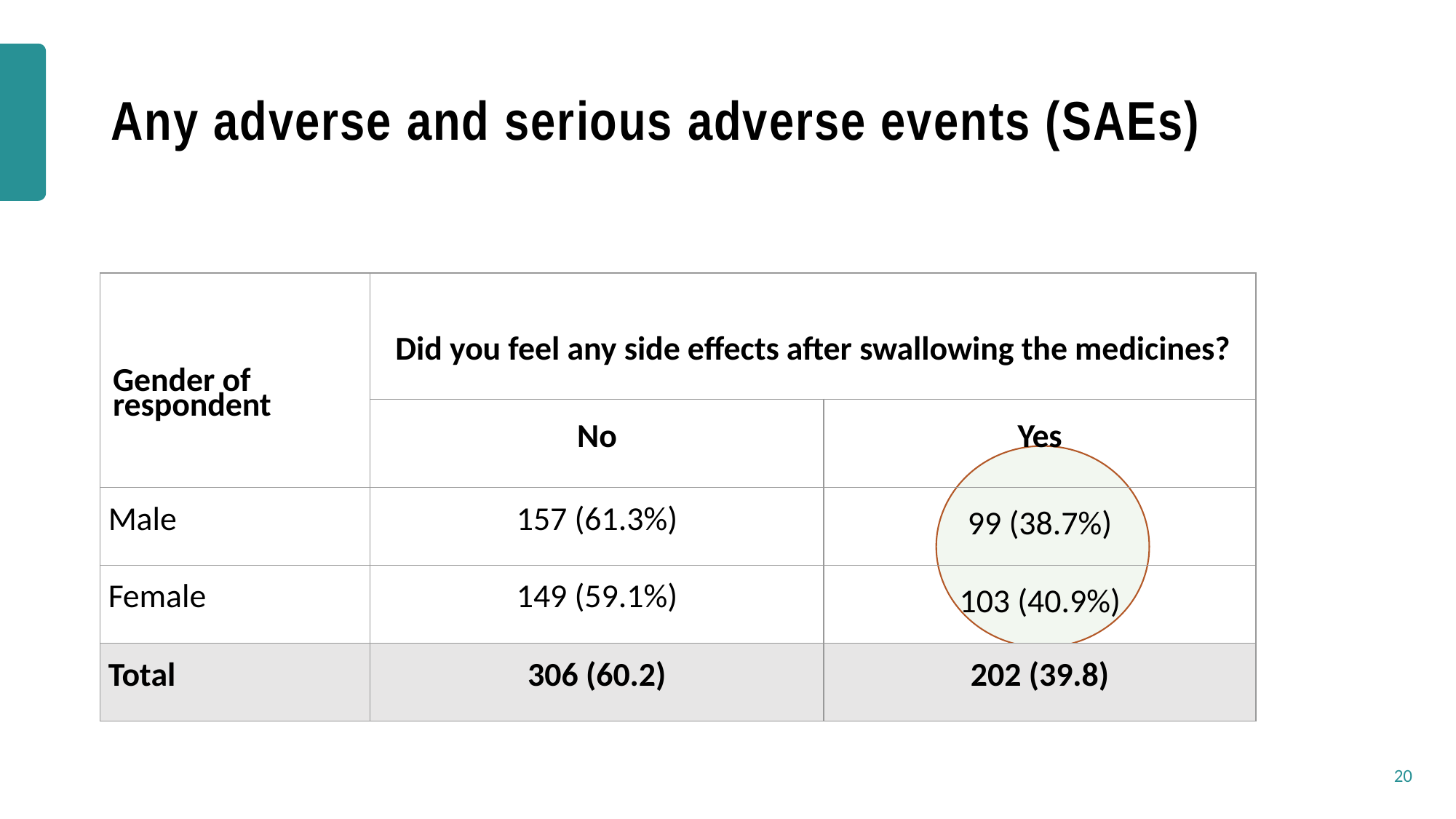

# Any adverse and serious adverse events (SAEs)
| Gender of respondent | Did you feel any side effects after swallowing the medicines? |  |
| --- | --- | --- |
|  | No | Yes |
| Male | 157 (61.3%) | 99 (38.7%) |
| Female | 149 (59.1%) | 103 (40.9%) |
| Total | 306 (60.2) | 202 (39.8) |

20